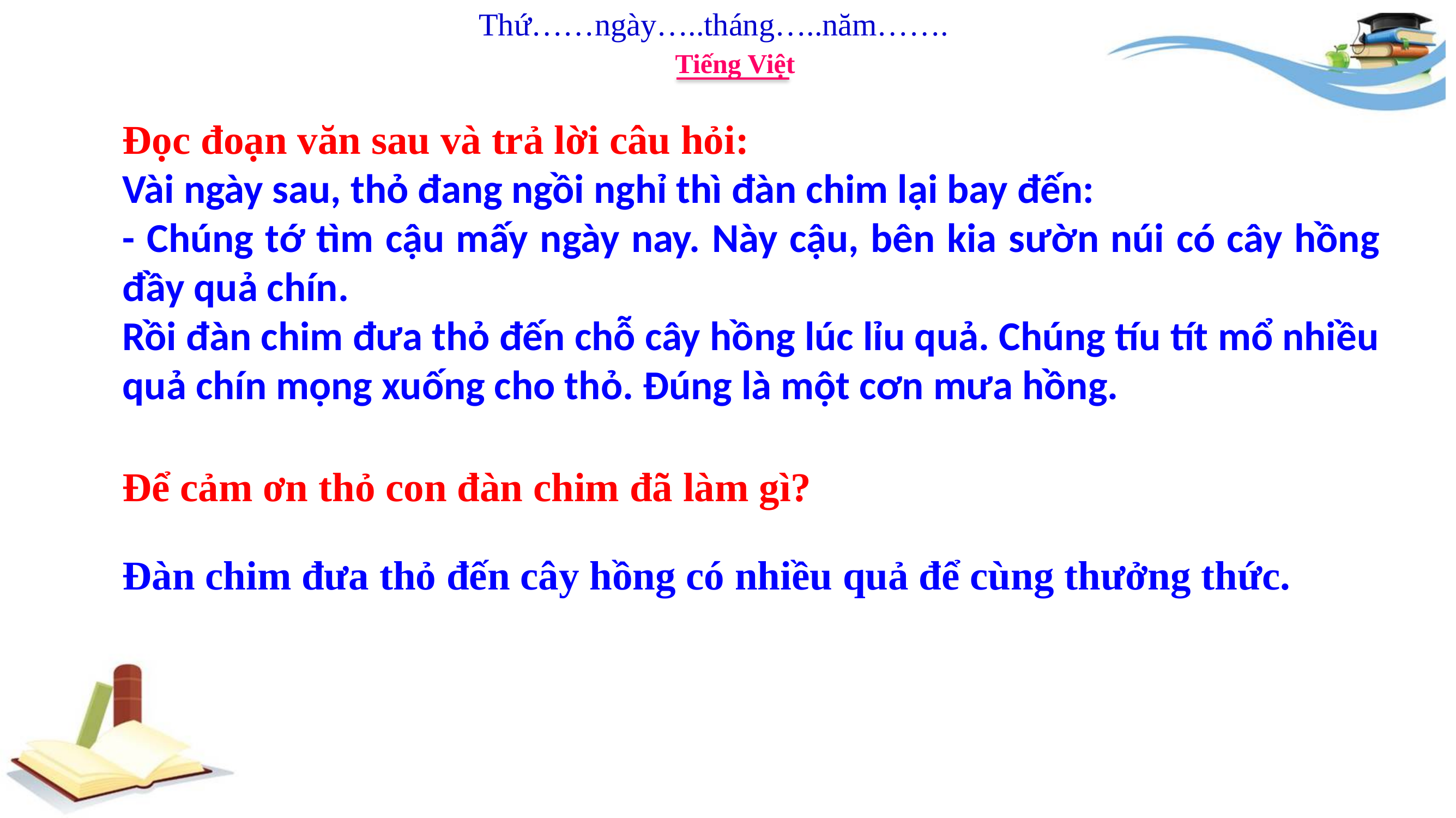

Thứ……ngày…..tháng…..năm…….
Tiếng Việt
Đọc đoạn văn sau và trả lời câu hỏi:
Vài ngày sau, thỏ đang ngồi nghỉ thì đàn chim lại bay đến:
- Chúng tớ tìm cậu mấy ngày nay. Này cậu, bên kia sườn núi có cây hồng đầy quả chín.
Rồi đàn chim đưa thỏ đến chỗ cây hồng lúc lỉu quả. Chúng tíu tít mổ nhiều quả chín mọng xuống cho thỏ. Đúng là một cơn mưa hồng.
Để cảm ơn thỏ con đàn chim đã làm gì?
Đàn chim đưa thỏ đến cây hồng có nhiều quả để cùng thưởng thức.